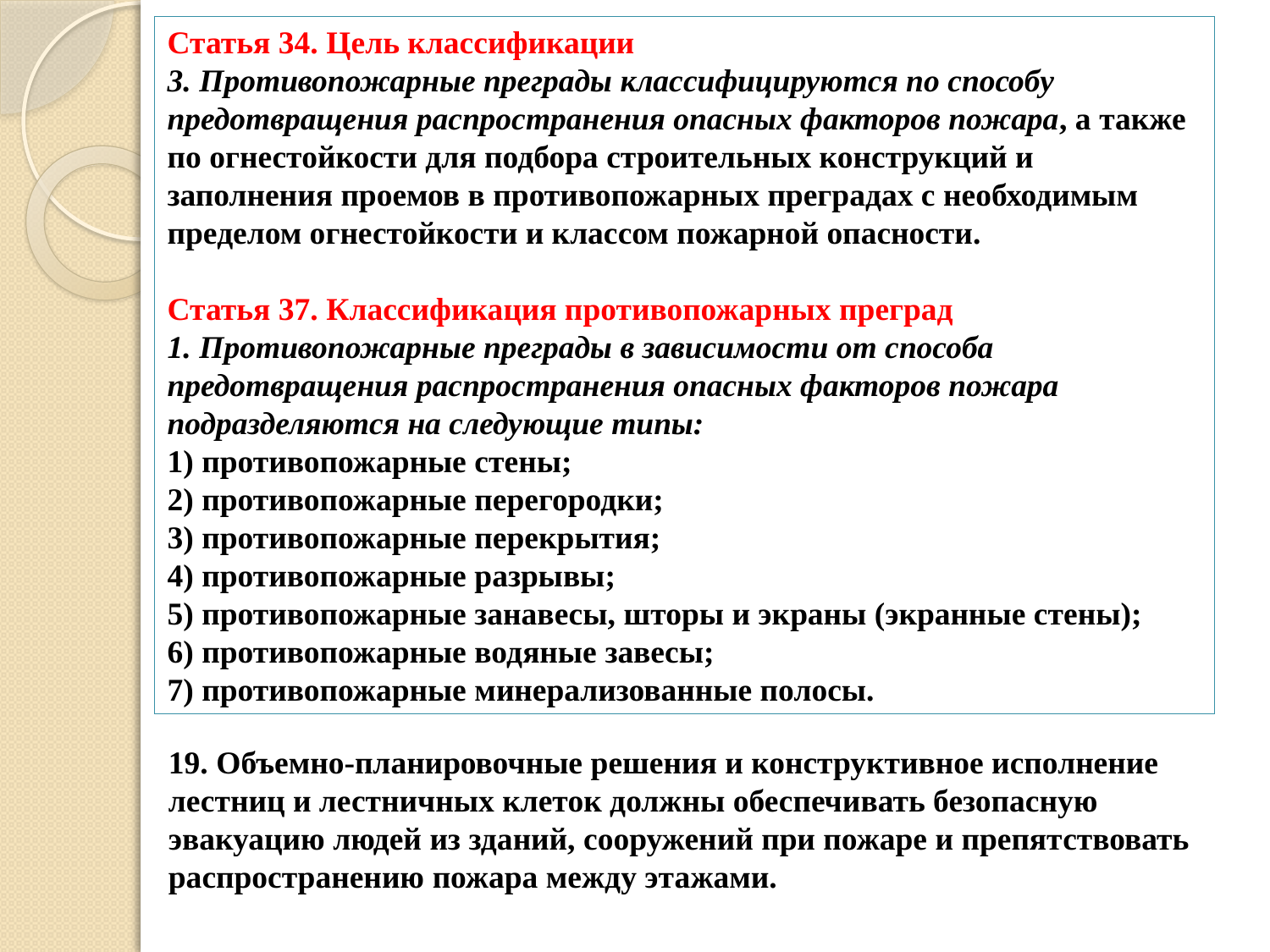

Статья 34. Цель классификации
3. Противопожарные преграды классифицируются по способу предотвращения распространения опасных факторов пожара, а также по огнестойкости для подбора строительных конструкций и заполнения проемов в противопожарных преградах с необходимым пределом огнестойкости и классом пожарной опасности.

Статья 37. Классификация противопожарных преград
1. Противопожарные преграды в зависимости от способа предотвращения распространения опасных факторов пожара подразделяются на следующие типы:
1) противопожарные стены;
2) противопожарные перегородки;
3) противопожарные перекрытия;
4) противопожарные разрывы;
5) противопожарные занавесы, шторы и экраны (экранные стены);
6) противопожарные водяные завесы;
7) противопожарные минерализованные полосы.
19. Объемно-планировочные решения и конструктивное исполнение лестниц и лестничных клеток должны обеспечивать безопасную эвакуацию людей из зданий, сооружений при пожаре и препятствовать распространению пожара между этажами.